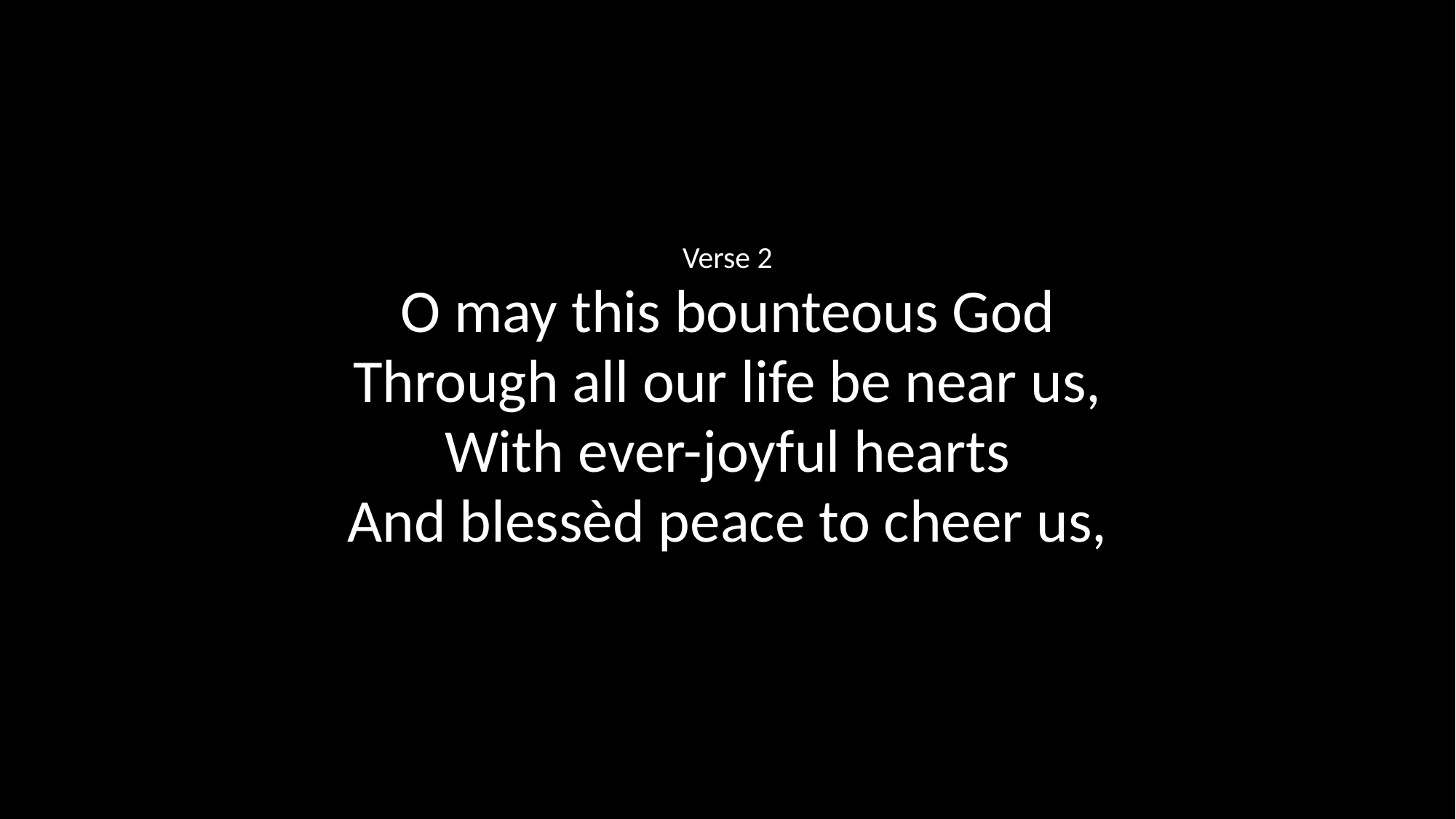

Verse 2
O may this bounteous God
Through all our life be near us,
With ever-joyful hearts
And blessèd peace to cheer us,